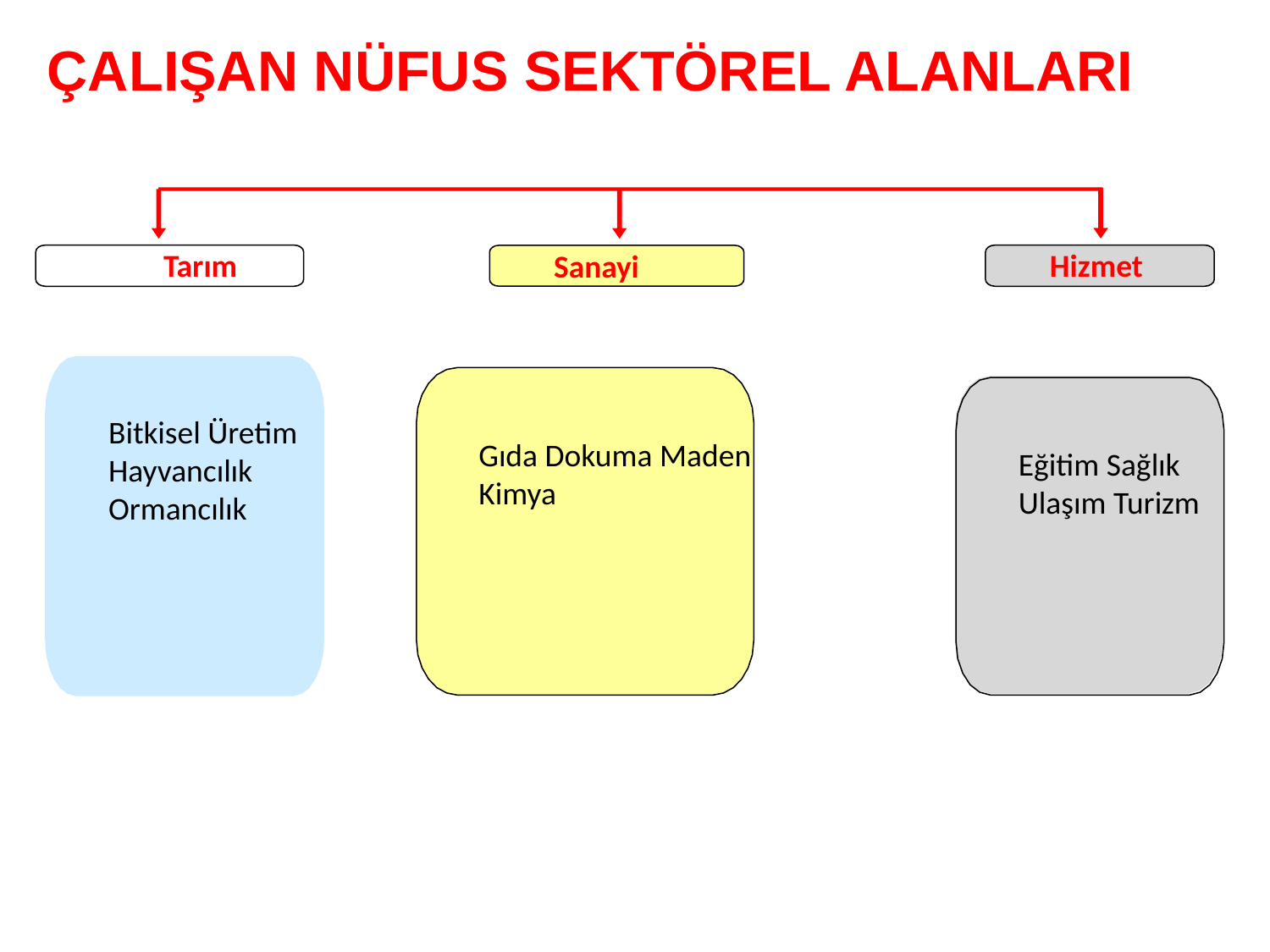

ÇALIŞAN NÜFUS SEKTÖREL ALANLARI

Tarım
Hizmet
Sanayi

Bitkisel Üretim Hayvancılık Ormancılık

Gıda Dokuma Maden Kimya

Eğitim Sağlık Ulaşım Turizm